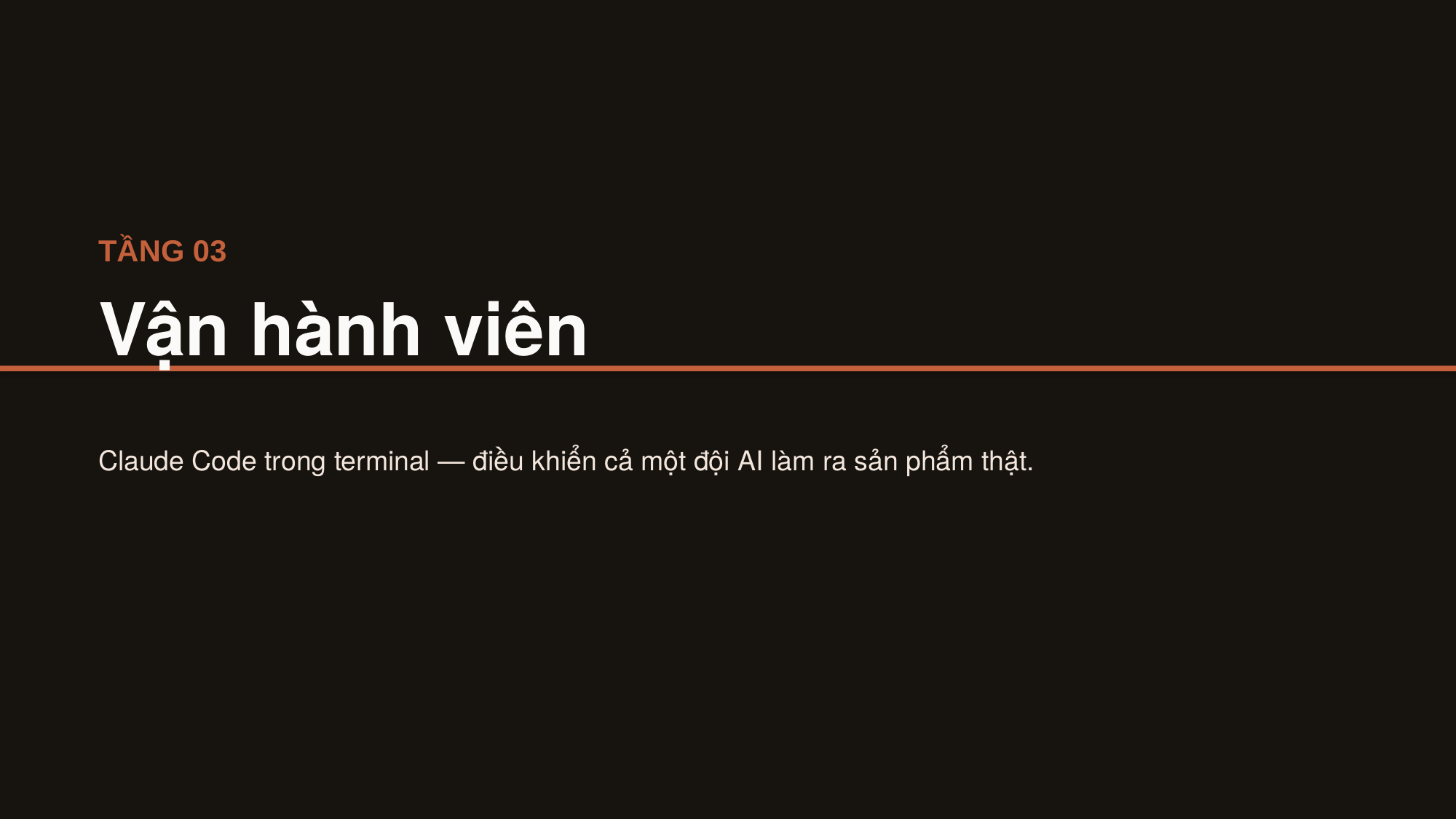

TẦNG 03
Vận hành viên

Claude Code trong terminal — điều khiển cả một đội AI làm ra sản phẩm thật.